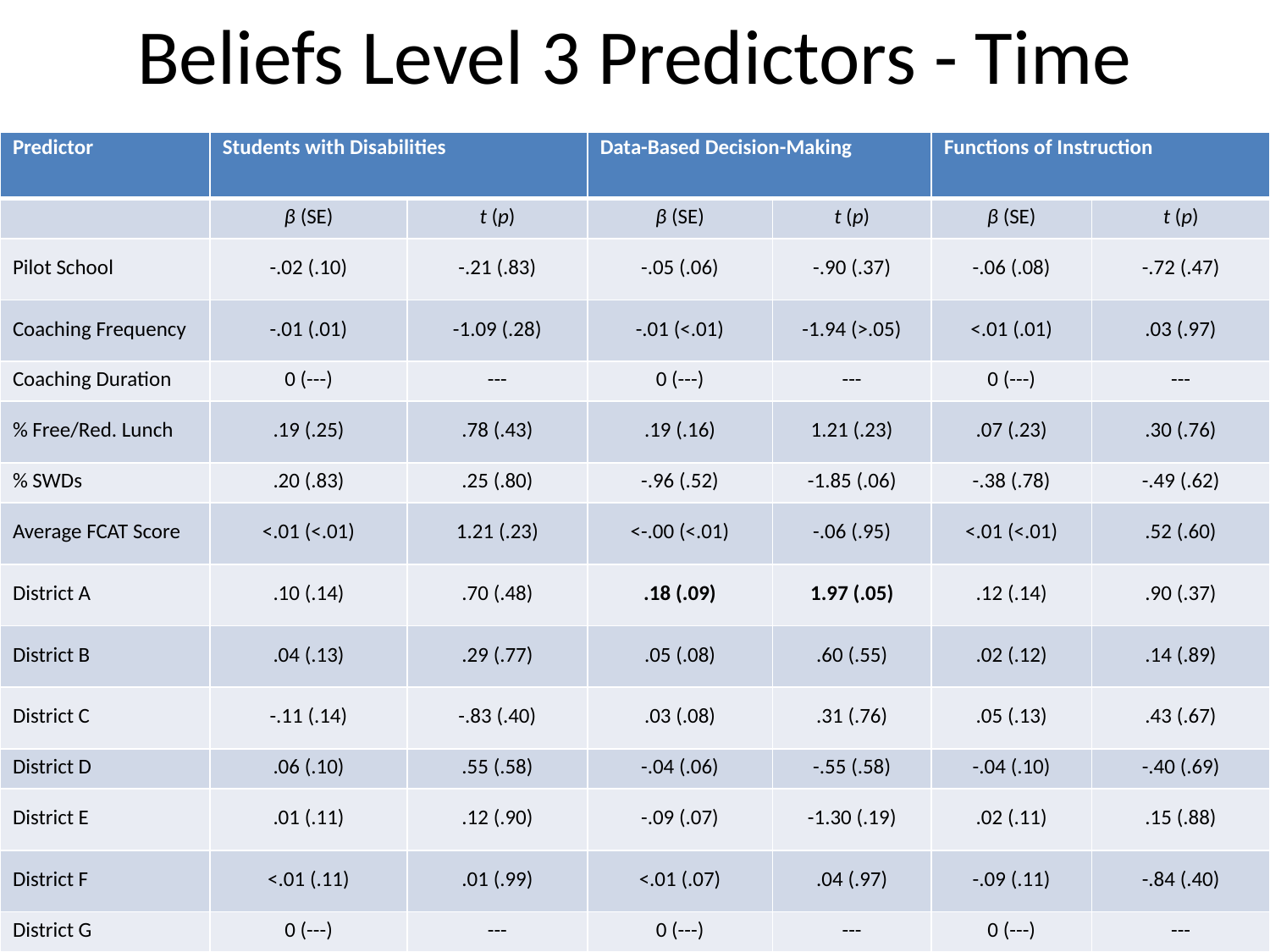

# Beliefs Level 3 Predictors - Time
| Predictor | Students with Disabilities |  | Data-Based Decision-Making |  | Functions of Instruction |  |
| --- | --- | --- | --- | --- | --- | --- |
|  | β (SE) | t (p) | β (SE) | t (p) | β (SE) | t (p) |
| Pilot School | -.02 (.10) | -.21 (.83) | -.05 (.06) | -.90 (.37) | -.06 (.08) | -.72 (.47) |
| Coaching Frequency | -.01 (.01) | -1.09 (.28) | -.01 (<.01) | -1.94 (>.05) | <.01 (.01) | .03 (.97) |
| Coaching Duration | 0 (---) | --- | 0 (---) | --- | 0 (---) | --- |
| % Free/Red. Lunch | .19 (.25) | .78 (.43) | .19 (.16) | 1.21 (.23) | .07 (.23) | .30 (.76) |
| % SWDs | .20 (.83) | .25 (.80) | -.96 (.52) | -1.85 (.06) | -.38 (.78) | -.49 (.62) |
| Average FCAT Score | <.01 (<.01) | 1.21 (.23) | <-.00 (<.01) | -.06 (.95) | <.01 (<.01) | .52 (.60) |
| District A | .10 (.14) | .70 (.48) | .18 (.09) | 1.97 (.05) | .12 (.14) | .90 (.37) |
| District B | .04 (.13) | .29 (.77) | .05 (.08) | .60 (.55) | .02 (.12) | .14 (.89) |
| District C | -.11 (.14) | -.83 (.40) | .03 (.08) | .31 (.76) | .05 (.13) | .43 (.67) |
| District D | .06 (.10) | .55 (.58) | -.04 (.06) | -.55 (.58) | -.04 (.10) | -.40 (.69) |
| District E | .01 (.11) | .12 (.90) | -.09 (.07) | -1.30 (.19) | .02 (.11) | .15 (.88) |
| District F | <.01 (.11) | .01 (.99) | <.01 (.07) | .04 (.97) | -.09 (.11) | -.84 (.40) |
| District G | 0 (---) | --- | 0 (---) | --- | 0 (---) | --- |